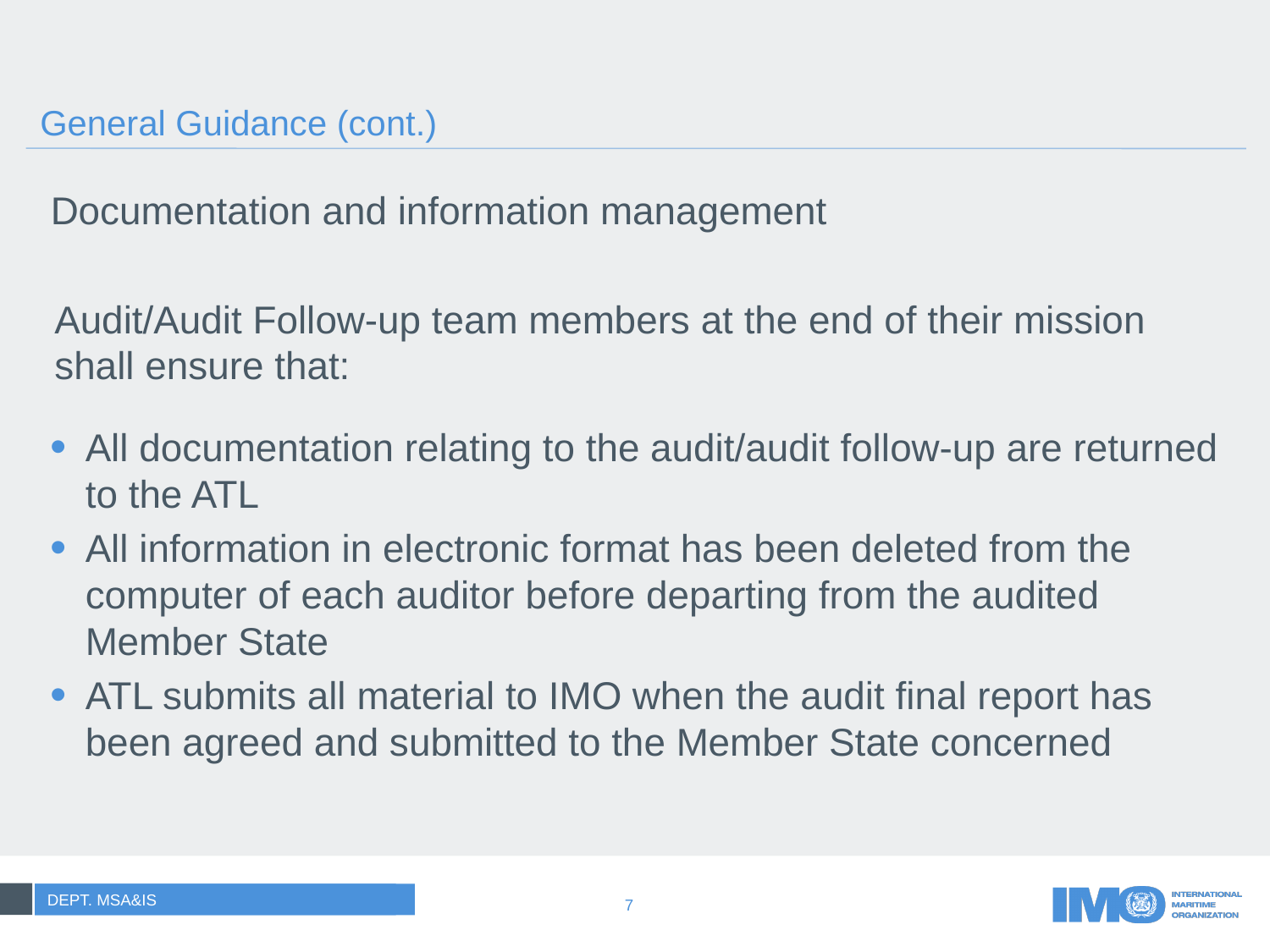

# General Guidance (cont.)
Documentation and information management

Audit/Audit Follow-up team members at the end of their mission
shall ensure that:

All documentation relating to the audit/audit follow-up are returned to the ATL
All information in electronic format has been deleted from the computer of each auditor before departing from the audited Member State
ATL submits all material to IMO when the audit final report has been agreed and submitted to the Member State concerned